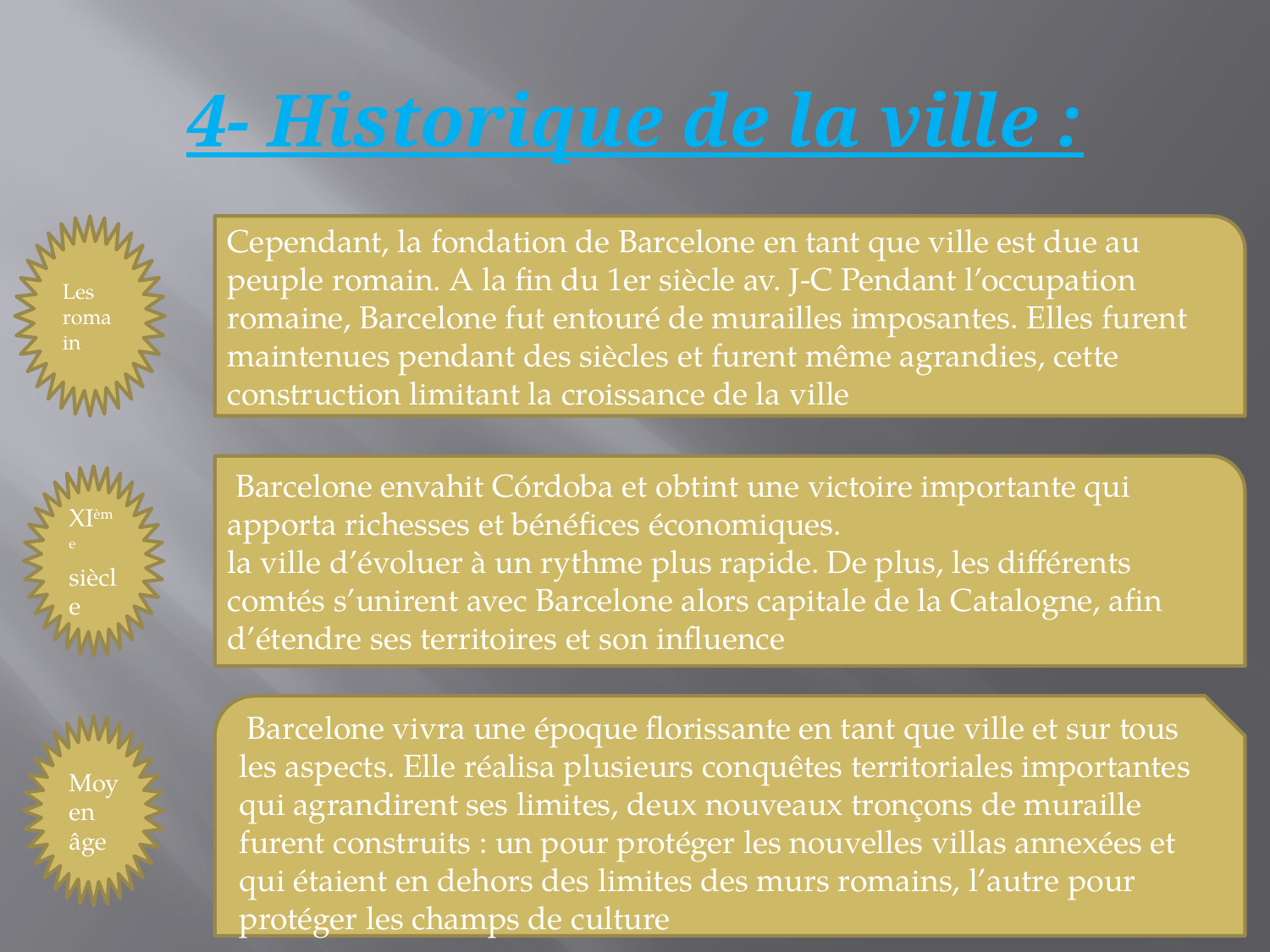

# 4- Historique de la ville :
Les romain
Cependant, la fondation de Barcelone en tant que ville est due au peuple romain. A la fin du 1er siècle av. J-C Pendant l’occupation romaine, Barcelone fut entouré de murailles imposantes. Elles furent maintenues pendant des siècles et furent même agrandies, cette construction limitant la croissance de la ville
 Barcelone envahit Córdoba et obtint une victoire importante qui apporta richesses et bénéfices économiques.
la ville d’évoluer à un rythme plus rapide. De plus, les différents comtés s’unirent avec Barcelone alors capitale de la Catalogne, afin d’étendre ses territoires et son influence
XIème siècle
 Barcelone vivra une époque florissante en tant que ville et sur tous les aspects. Elle réalisa plusieurs conquêtes territoriales importantes qui agrandirent ses limites, deux nouveaux tronçons de muraille furent construits : un pour protéger les nouvelles villas annexées et qui étaient en dehors des limites des murs romains, l’autre pour protéger les champs de culture
Moyen âge